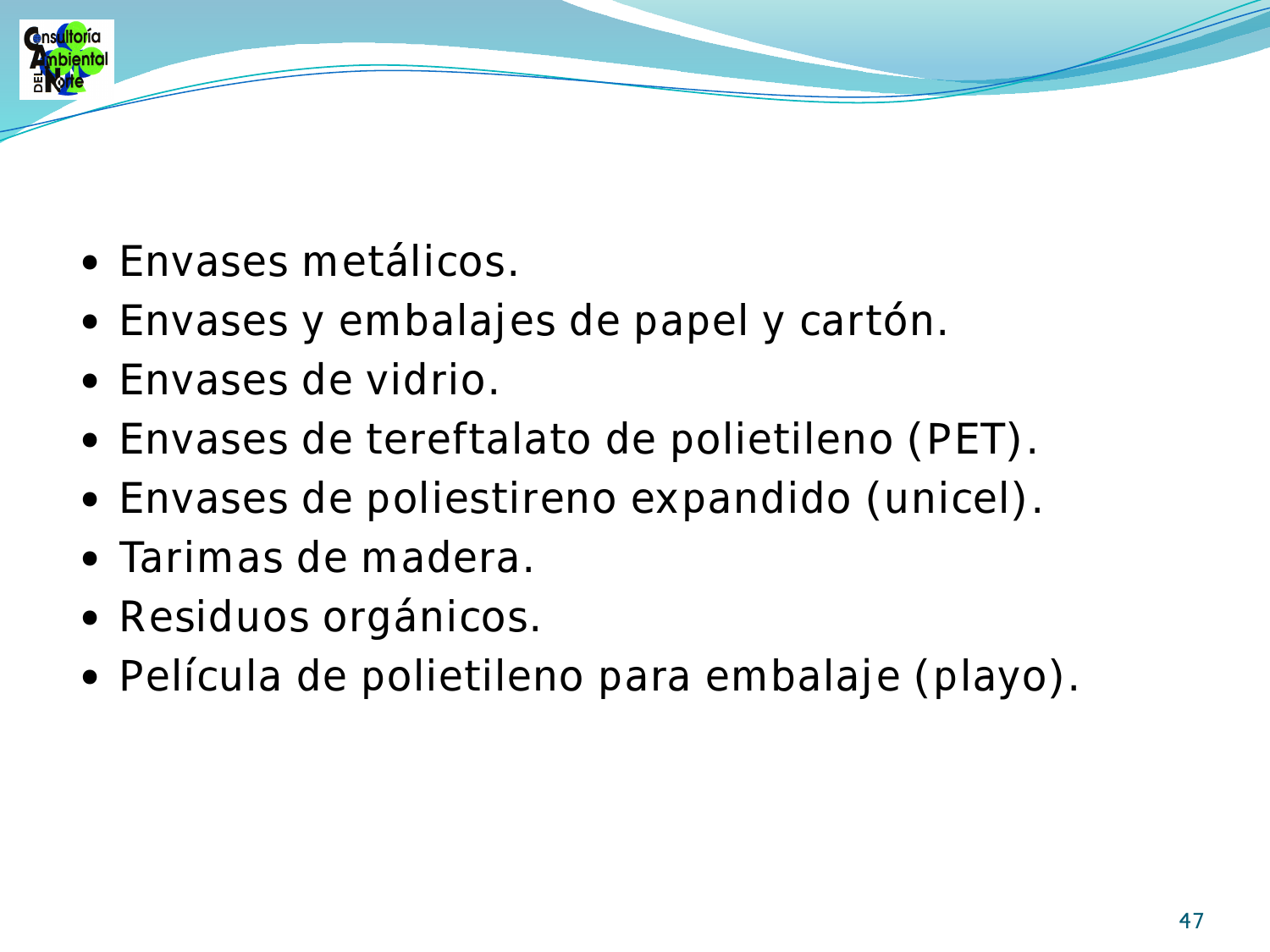

• Envases metálicos.
• Envases y embalajes de papel y cartón.
• Envases de vidrio.
• Envases de tereftalato de polietileno (PET).
• Envases de poliestireno expandido (unicel).
• Tarimas de madera.
• Residuos orgánicos.
• Película de polietileno para embalaje (playo).

47